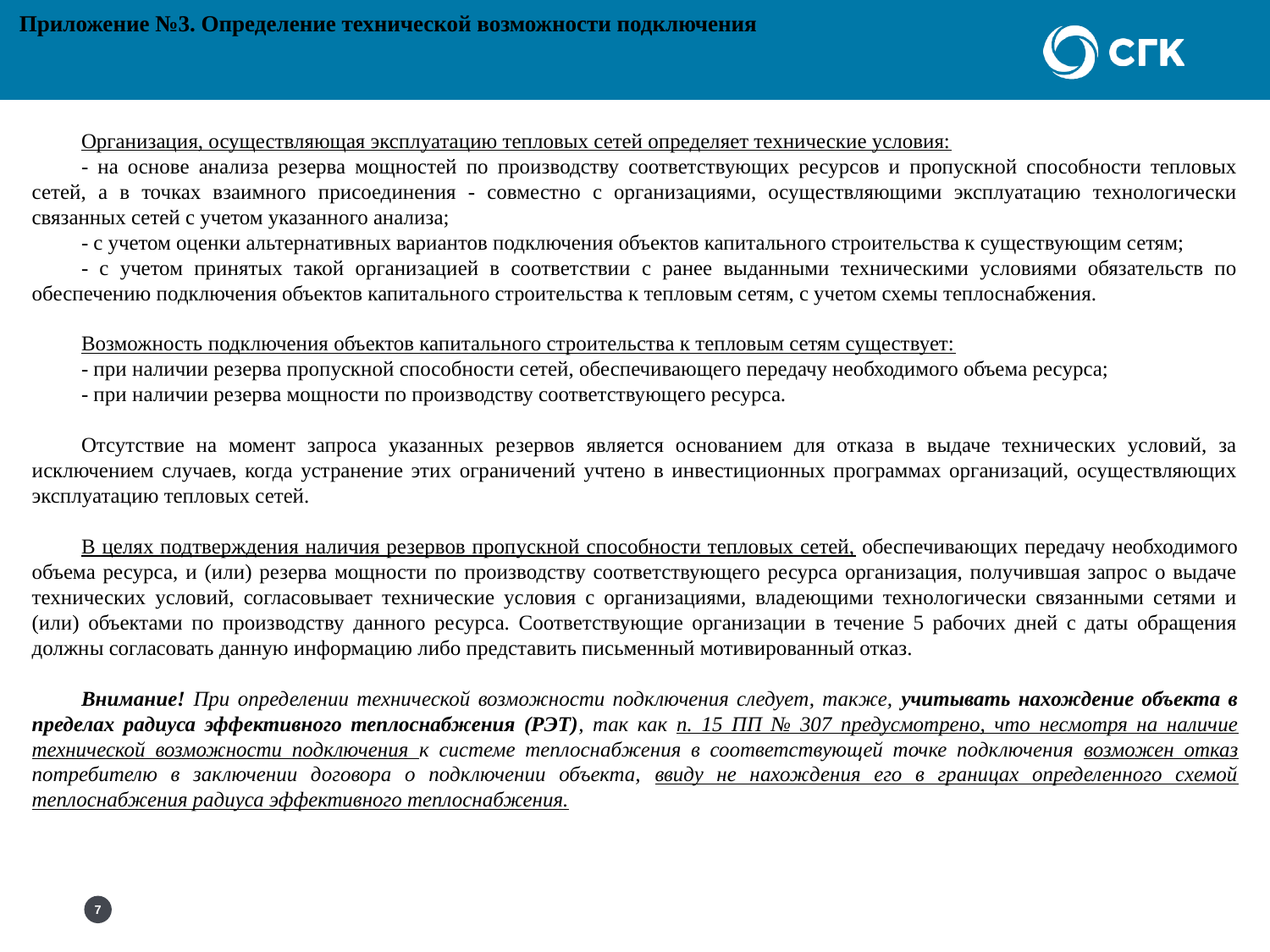

Приложение №3. Определение технической возможности подключения

Организация, осуществляющая эксплуатацию тепловых сетей определяет технические условия:
- на основе анализа резерва мощностей по производству соответствующих ресурсов и пропускной способности тепловых сетей, а в точках взаимного присоединения - совместно с организациями, осуществляющими эксплуатацию технологически связанных сетей с учетом указанного анализа;
- с учетом оценки альтернативных вариантов подключения объектов капитального строительства к существующим сетям;
- с учетом принятых такой организацией в соответствии с ранее выданными техническими условиями обязательств по обеспечению подключения объектов капитального строительства к тепловым сетям, с учетом схемы теплоснабжения.

Возможность подключения объектов капитального строительства к тепловым сетям существует:
- при наличии резерва пропускной способности сетей, обеспечивающего передачу необходимого объема ресурса;
- при наличии резерва мощности по производству соответствующего ресурса.

Отсутствие на момент запроса указанных резервов является основанием для отказа в выдаче технических условий, за исключением случаев, когда устранение этих ограничений учтено в инвестиционных программах организаций, осуществляющих эксплуатацию тепловых сетей.

В целях подтверждения наличия резервов пропускной способности тепловых сетей, обеспечивающих передачу необходимого объема ресурса, и (или) резерва мощности по производству соответствующего ресурса организация, получившая запрос о выдаче технических условий, согласовывает технические условия с организациями, владеющими технологически связанными сетями и (или) объектами по производству данного ресурса. Соответствующие организации в течение 5 рабочих дней с даты обращения должны согласовать данную информацию либо представить письменный мотивированный отказ.

Внимание! При определении технической возможности подключения следует, также, учитывать нахождение объекта в пределах радиуса эффективного теплоснабжения (РЭТ), так как п. 15 ПП № 307 предусмотрено, что несмотря на наличие технической возможности подключения к системе теплоснабжения в соответствующей точке подключения возможен отказ потребителю в заключении договора о подключении объекта, ввиду не нахождения его в границах определенного схемой теплоснабжения радиуса эффективного теплоснабжения.